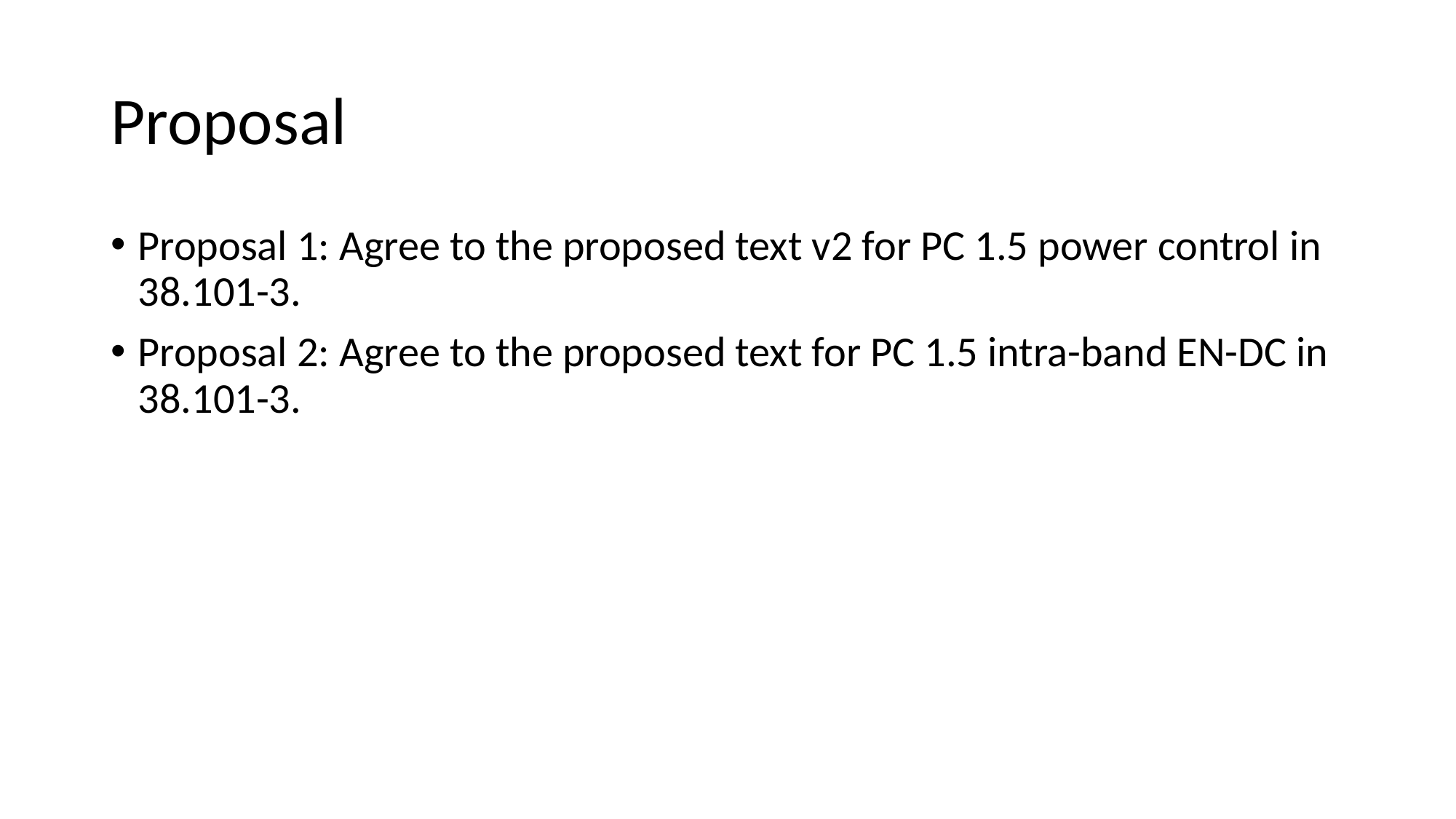

# Proposal
Proposal 1: Agree to the proposed text v2 for PC 1.5 power control in 38.101-3.
Proposal 2: Agree to the proposed text for PC 1.5 intra-band EN-DC in 38.101-3.